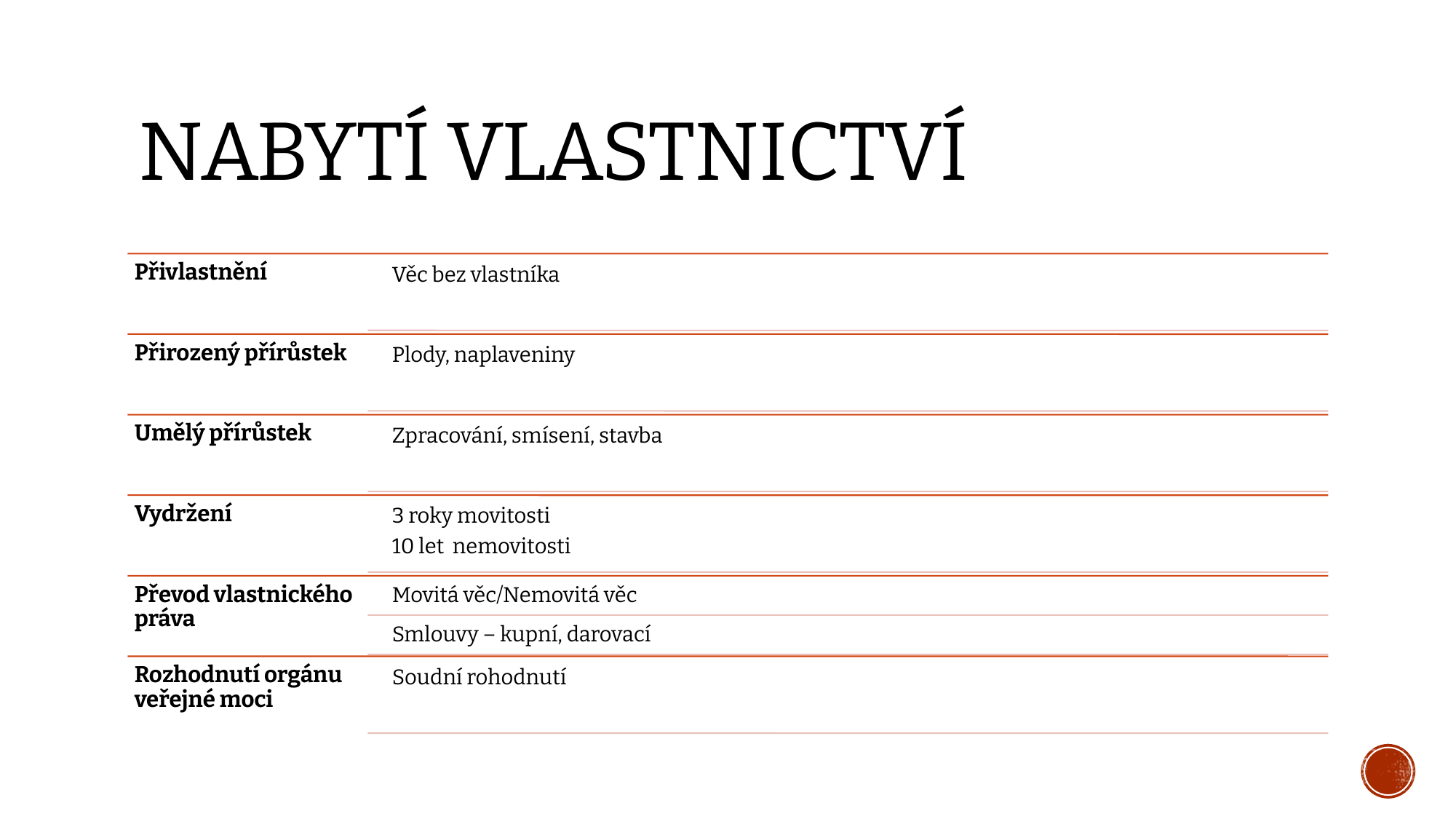

# Nabytí vlastnictví
Přivlastnění
Věc bez vlastníka
Přirozený přírůstek
Plody, naplaveniny
Umělý přírůstek
Zpracování, smísení, stavba
Vydržení
3 roky movitosti
10 let  nemovitosti
Převod vlastnického práva
Movitá věc/Nemovitá věc
Smlouvy – kupní, darovací
Rozhodnutí orgánu veřejné moci
Soudní rohodnutí